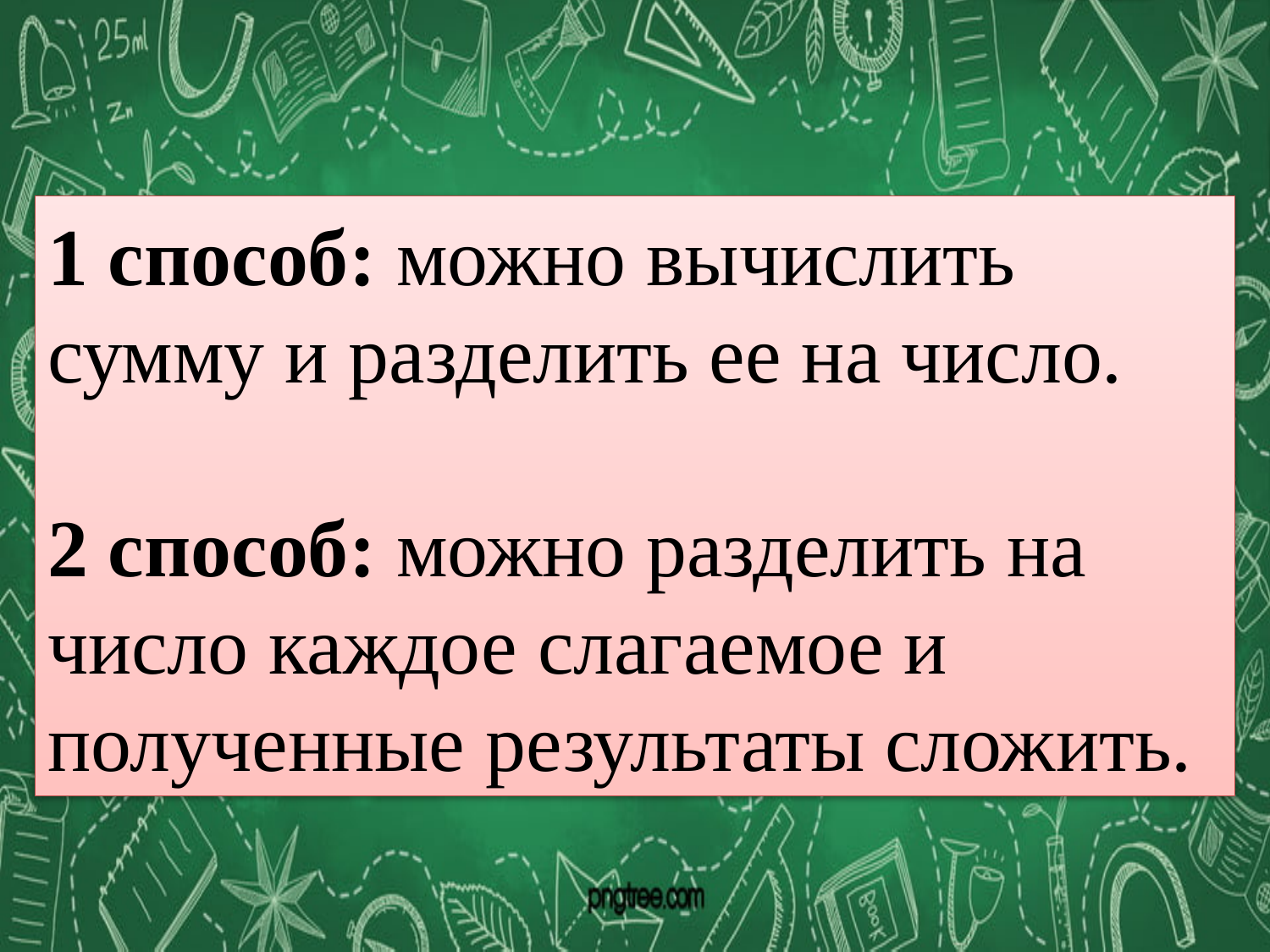

1 способ: можно вычислить сумму и разделить ее на число.

2 способ: можно разделить на число каждое слагаемое и полученные результаты сложить.